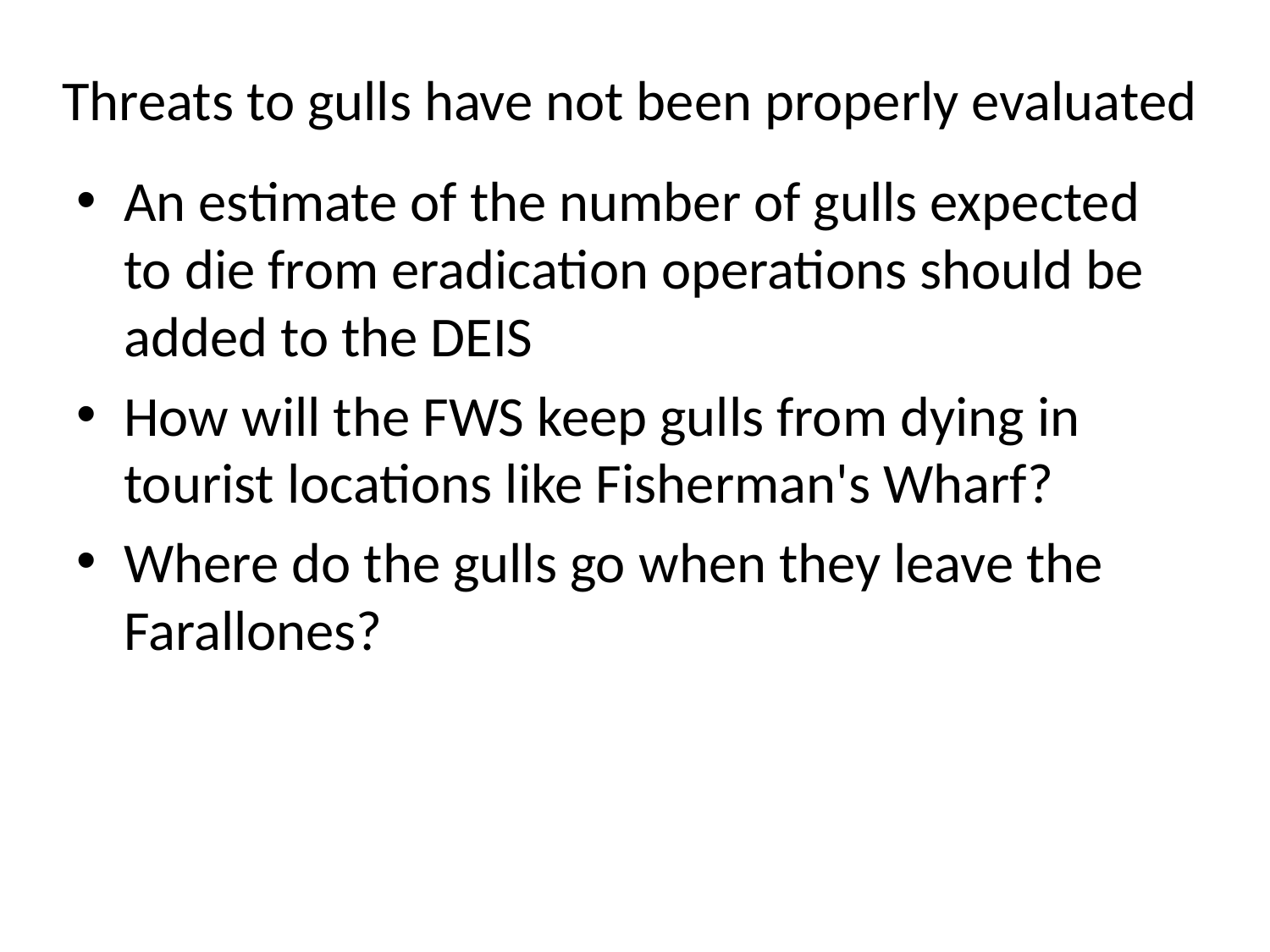

# Threats to gulls have not been properly evaluated
An estimate of the number of gulls expected to die from eradication operations should be added to the DEIS
How will the FWS keep gulls from dying in tourist locations like Fisherman's Wharf?
Where do the gulls go when they leave the Farallones?